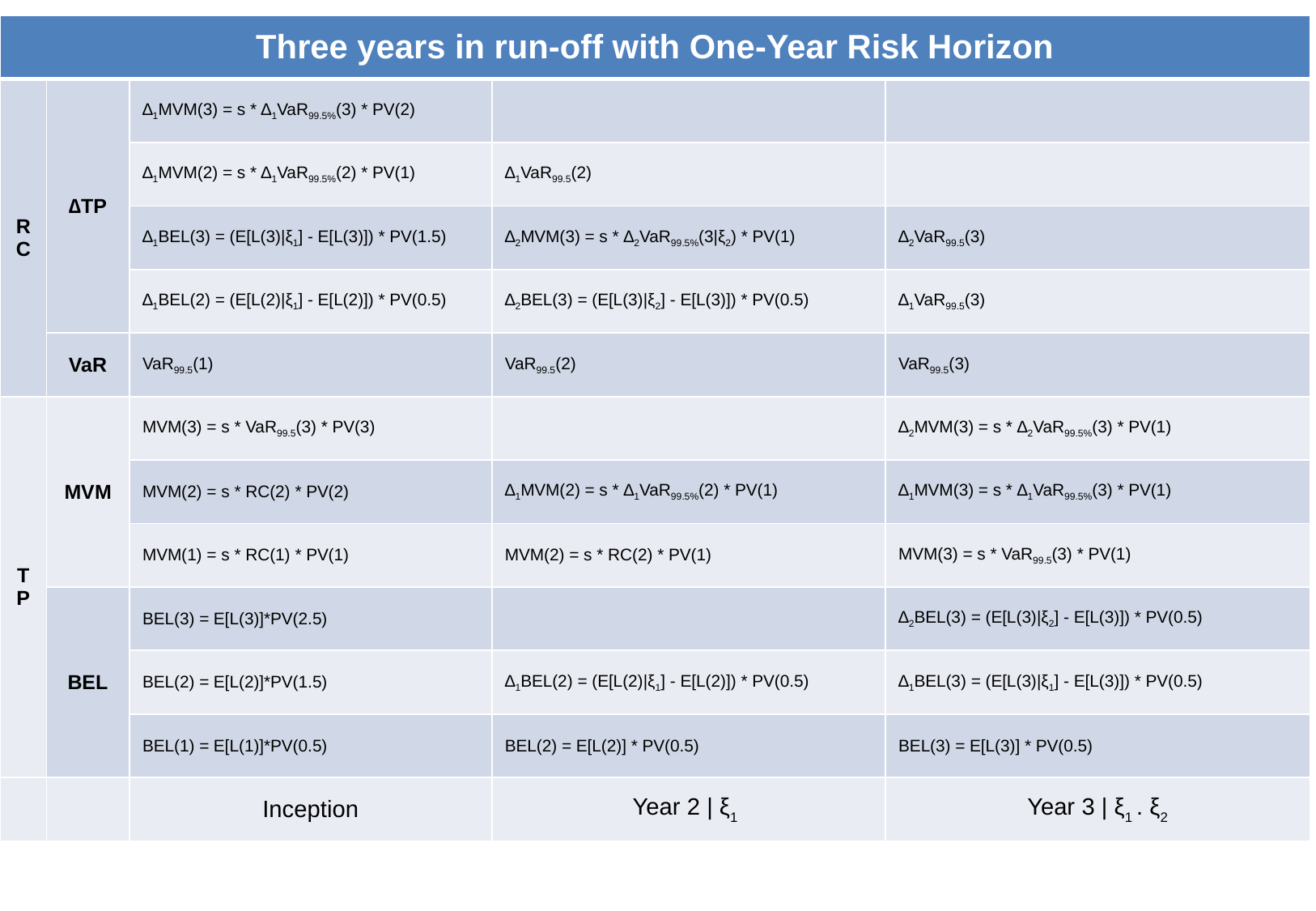

| Three years in run-off with One-Year Risk Horizon |  |  |  |  |
| --- | --- | --- | --- | --- |
| RC | ∆TP | ∆1MVM(3) = s \* ∆1VaR99.5%(3) \* PV(2) |  |  |
|  |  | ∆1MVM(2) = s \* ∆1VaR99.5%(2) \* PV(1) | ∆1VaR99.5(2) |  |
|  |  | ∆1BEL(3) = (E[L(3)|ξ1] - E[L(3)]) \* PV(1.5) | ∆2MVM(3) = s \* ∆2VaR99.5%(3|ξ2) \* PV(1) | ∆2VaR99.5(3) |
|  |  | ∆1BEL(2) = (E[L(2)|ξ1] - E[L(2)]) \* PV(0.5) | ∆2BEL(3) = (E[L(3)|ξ2] - E[L(3)]) \* PV(0.5) | ∆1VaR99.5(3) |
|  | VaR | VaR99.5(1) | VaR99.5(2) | VaR99.5(3) |
| TP | MVM | MVM(3) = s \* VaR99.5(3) \* PV(3) |  | ∆2MVM(3) = s \* ∆2VaR99.5%(3) \* PV(1) |
|  |  | MVM(2) = s \* RC(2) \* PV(2) | ∆1MVM(2) = s \* ∆1VaR99.5%(2) \* PV(1) | ∆1MVM(3) = s \* ∆1VaR99.5%(3) \* PV(1) |
|  |  | MVM(1) = s \* RC(1) \* PV(1) | MVM(2) = s \* RC(2) \* PV(1) | MVM(3) = s \* VaR99.5(3) \* PV(1) |
|  | BEL | BEL(3) = E[L(3)]\*PV(2.5) |  | ∆2BEL(3) = (E[L(3)|ξ2] - E[L(3)]) \* PV(0.5) |
|  |  | BEL(2) = E[L(2)]\*PV(1.5) | ∆1BEL(2) = (E[L(2)|ξ1] - E[L(2)]) \* PV(0.5) | ∆1BEL(3) = (E[L(3)|ξ1] - E[L(3)]) \* PV(0.5) |
|  |  | BEL(1) = E[L(1)]\*PV(0.5) | BEL(2) = E[L(2)] \* PV(0.5) | BEL(3) = E[L(3)] \* PV(0.5) |
|  |  | Inception | Year 2 | ξ1 | Year 3 | ξ1 . ξ2 |